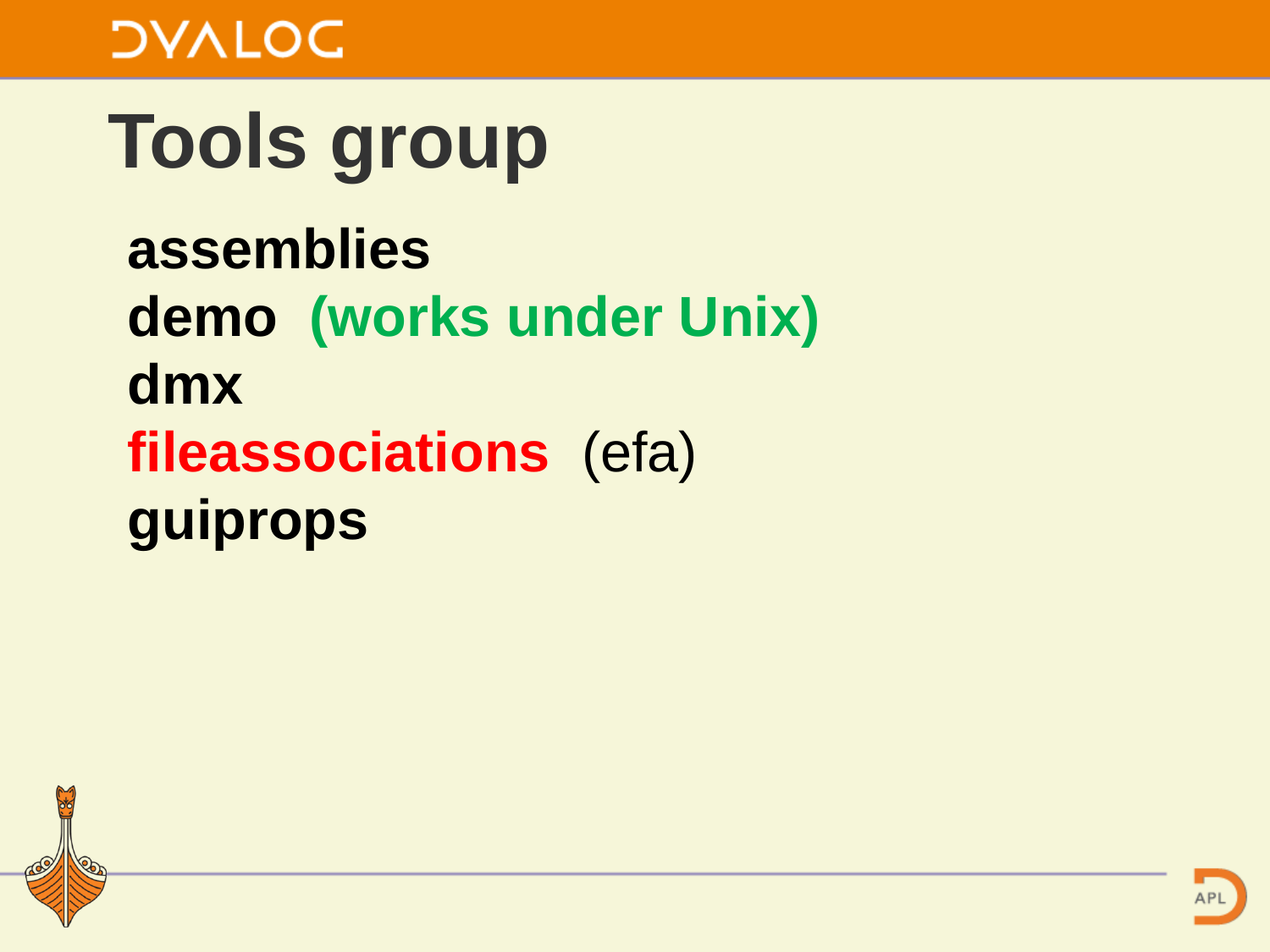

# Tools group
assemblies
demo  (works under Unix)
dmx
fileassociations  (efa)
guiprops